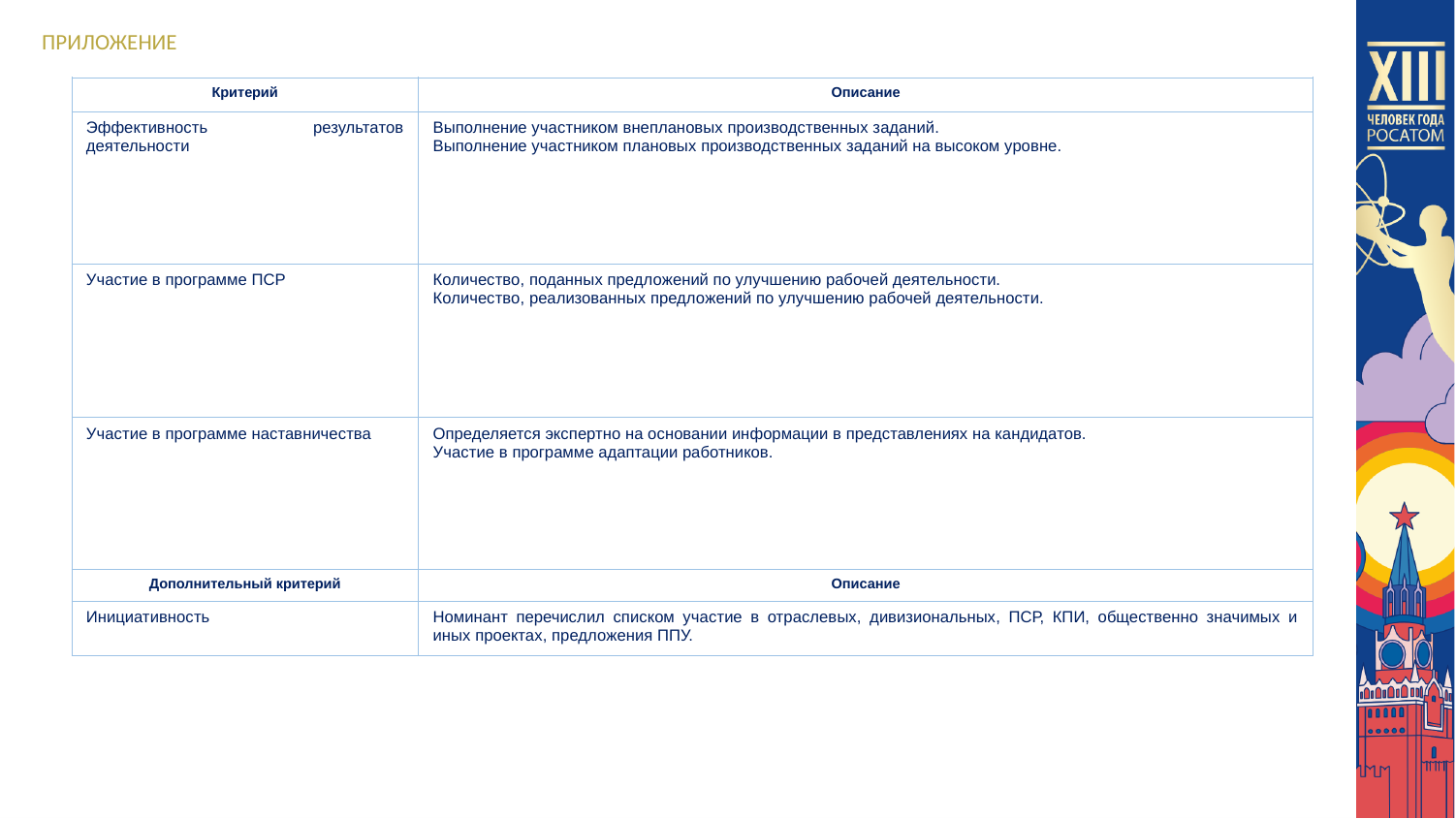

ПРИЛОЖЕНИЕ
| Критерий | Описание |
| --- | --- |
| Эффективность результатов деятельности | Выполнение участником внеплановых производственных заданий. Выполнение участником плановых производственных заданий на высоком уровне. |
| Участие в программе ПСР | Количество, поданных предложений по улучшению рабочей деятельности. Количество, реализованных предложений по улучшению рабочей деятельности. |
| Участие в программе наставничества | Определяется экспертно на основании информации в представлениях на кандидатов. Участие в программе адаптации работников. |
| Дополнительный критерий | Описание |
| Инициативность | Номинант перечислил списком участие в отраслевых, дивизиональных, ПСР, КПИ, общественно значимых и иных проектах, предложения ППУ. |